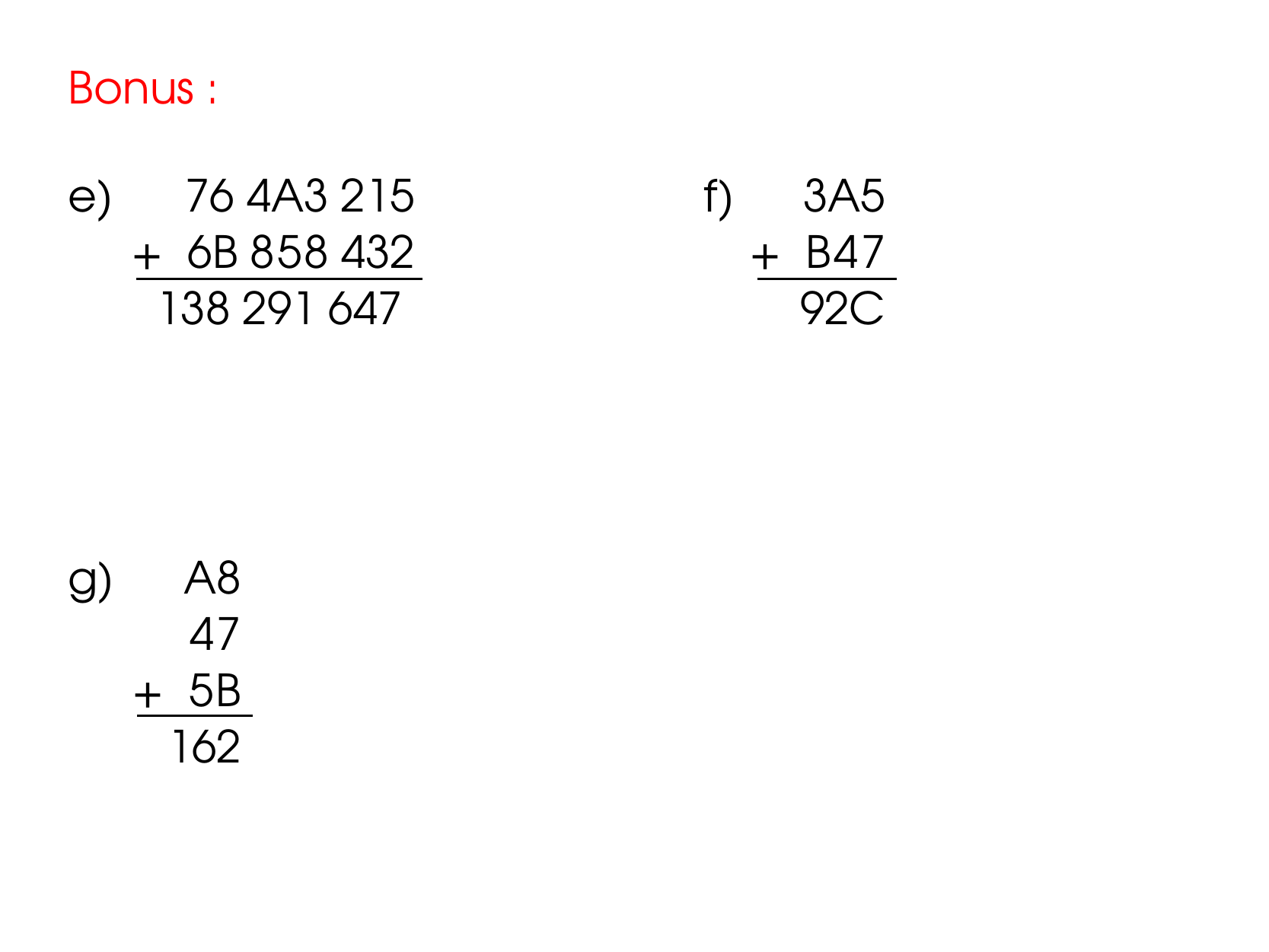

Bonus :
e)
 76 4A3 215
 +  6B 8 5 8 432
138 291 647
f)
3A5
​+  B 4 7
92C
g)
A8
4 7
+  5 B
162